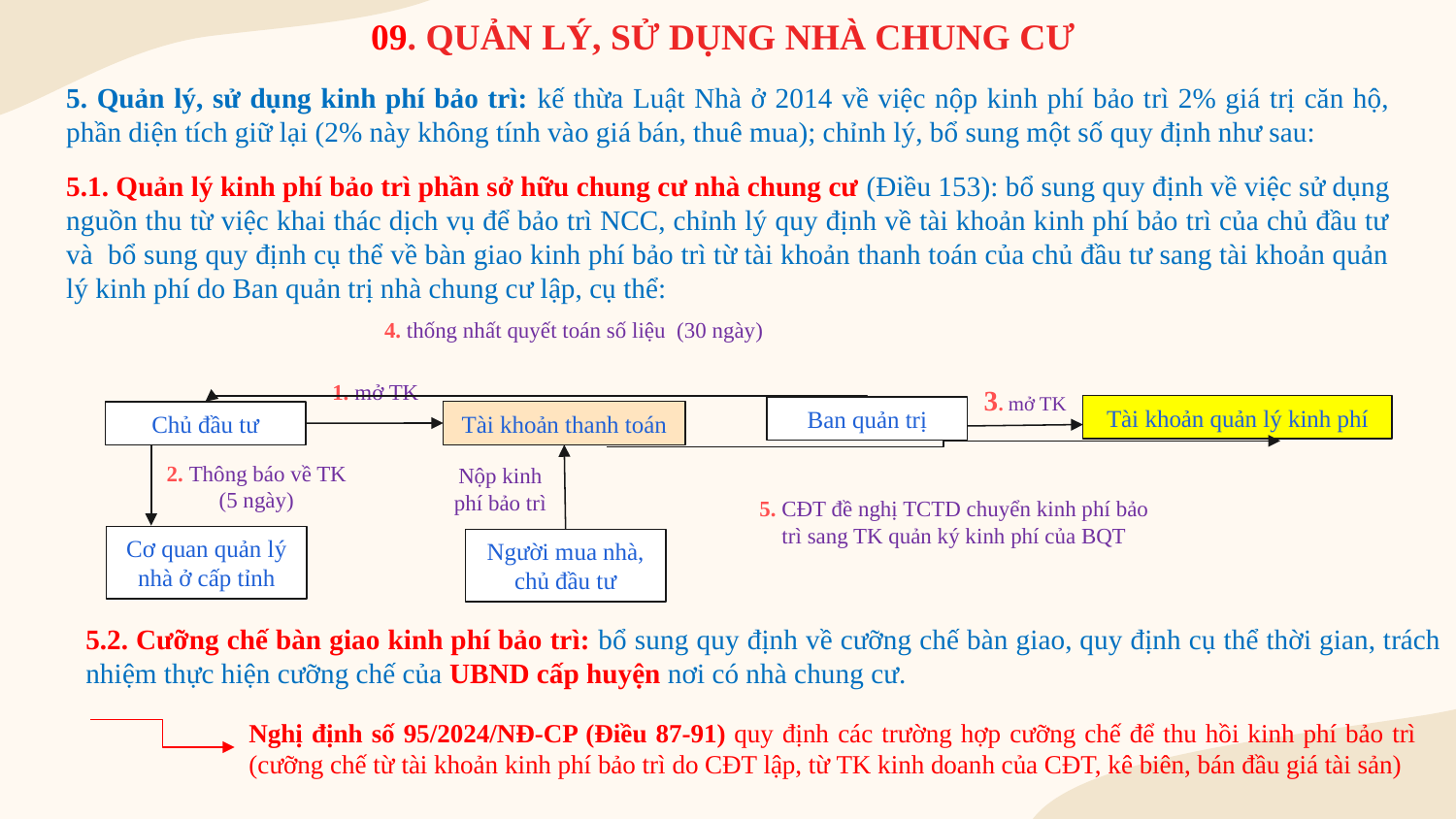

# 09. QUẢN LÝ, SỬ DỤNG NHÀ CHUNG CƯ
5. Quản lý, sử dụng kinh phí bảo trì: kế thừa Luật Nhà ở 2014 về việc nộp kinh phí bảo trì 2% giá trị căn hộ, phần diện tích giữ lại (2% này không tính vào giá bán, thuê mua); chỉnh lý, bổ sung một số quy định như sau:
5.1. Quản lý kinh phí bảo trì phần sở hữu chung cư nhà chung cư (Điều 153): bổ sung quy định về việc sử dụng nguồn thu từ việc khai thác dịch vụ để bảo trì NCC, chỉnh lý quy định về tài khoản kinh phí bảo trì của chủ đầu tư và  bổ sung quy định cụ thể về bàn giao kinh phí bảo trì từ tài khoản thanh toán của chủ đầu tư sang tài khoản quản lý kinh phí do Ban quản trị nhà chung cư lập, cụ thể:
4. thống nhất quyết toán số liệu  (30 ngày)
1. mở TK
3. mở TK
Tài khoản quản lý kinh phí
Ban quản trị
Tài khoản thanh toán
Chủ đầu tư
2. Thông báo về TK (5 ngày)
Nộp kinh phí bảo trì
5. CĐT đề nghị TCTD chuyển kinh phí bảo trì sang TK quản ký kinh phí của BQT
Cơ quan quản lý nhà ở cấp tỉnh
Người mua nhà, chủ đầu tư
5.2. Cưỡng chế bàn giao kinh phí bảo trì: bổ sung quy định về cưỡng chế bàn giao, quy định cụ thể thời gian, trách nhiệm thực hiện cưỡng chế của UBND cấp huyện nơi có nhà chung cư.
Nghị định số 95/2024/NĐ-CP (Điều 87-91) quy định các trường hợp cưỡng chế để thu hồi kinh phí bảo trì (cưỡng chế từ tài khoản kinh phí bảo trì do CĐT lập, từ TK kinh doanh của CĐT, kê biên, bán đầu giá tài sản)